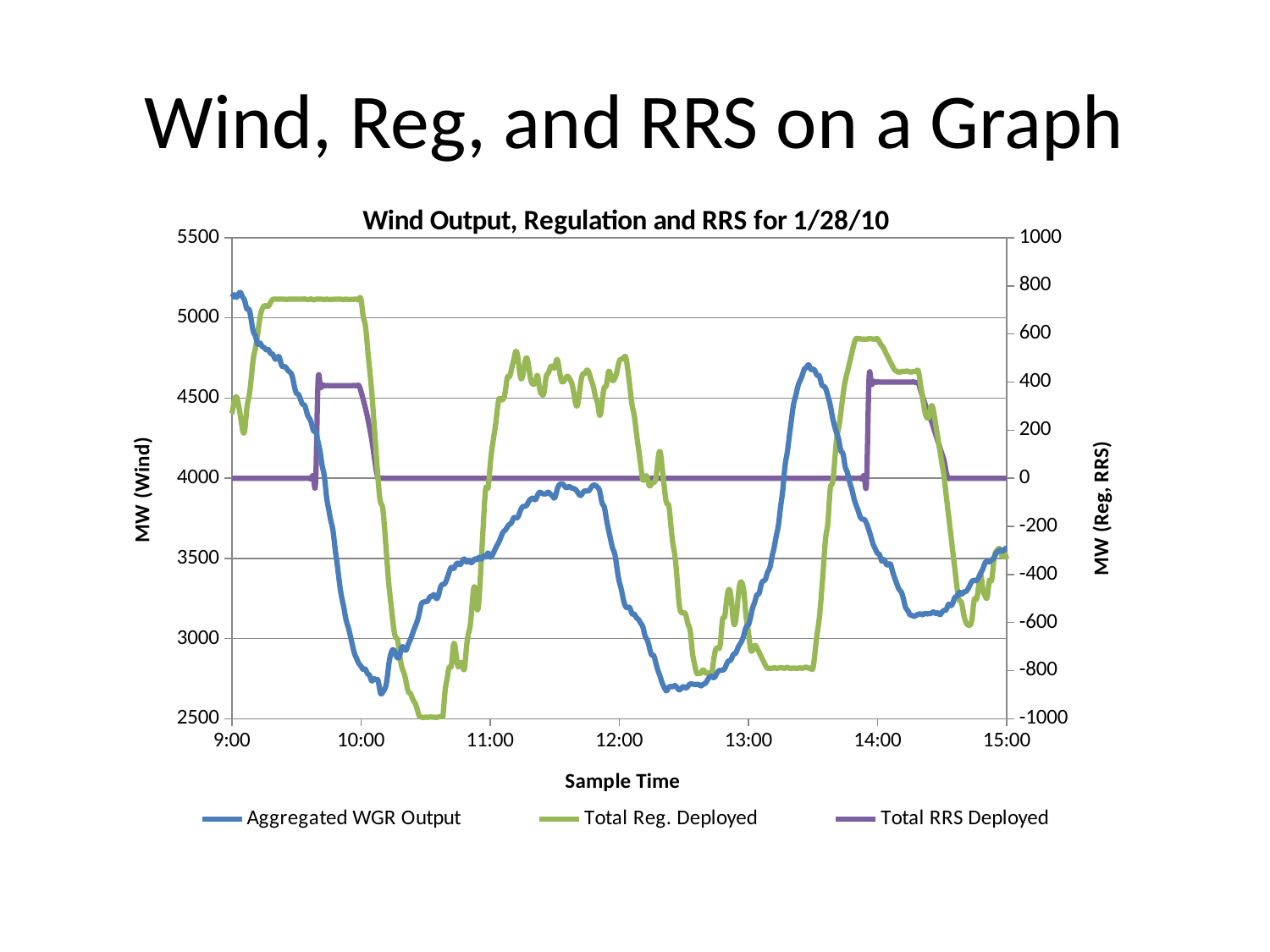

# Wind, Reg, and RRS on a Graph

### Chart: Wind Output, Regulation and RRS for 1/28/10

| Category |  |  |  |
|---|---|---|---|